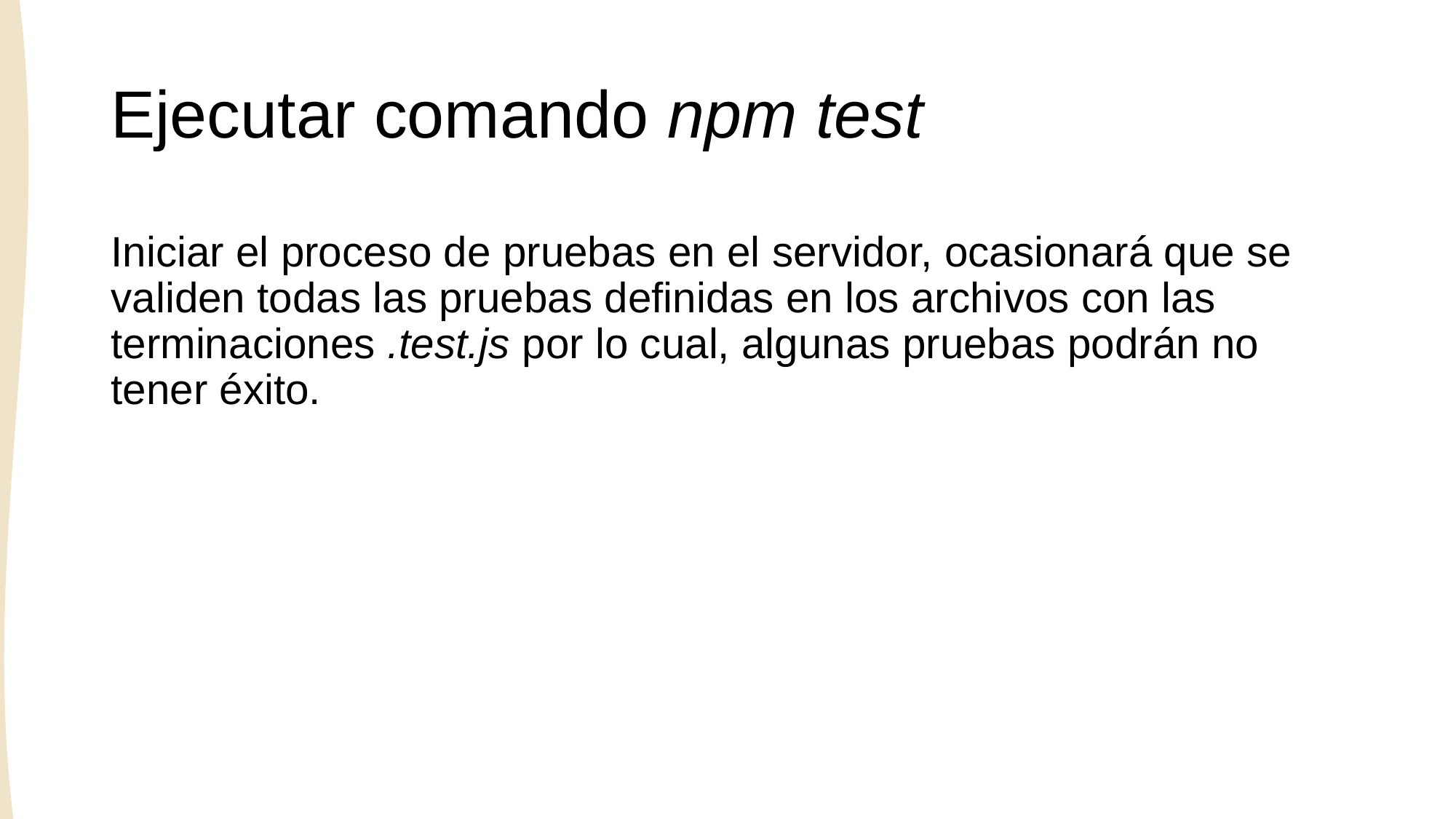

# Ejecutar comando npm test
Iniciar el proceso de pruebas en el servidor, ocasionará que se validen todas las pruebas definidas en los archivos con las terminaciones .test.js por lo cual, algunas pruebas podrán no tener éxito.